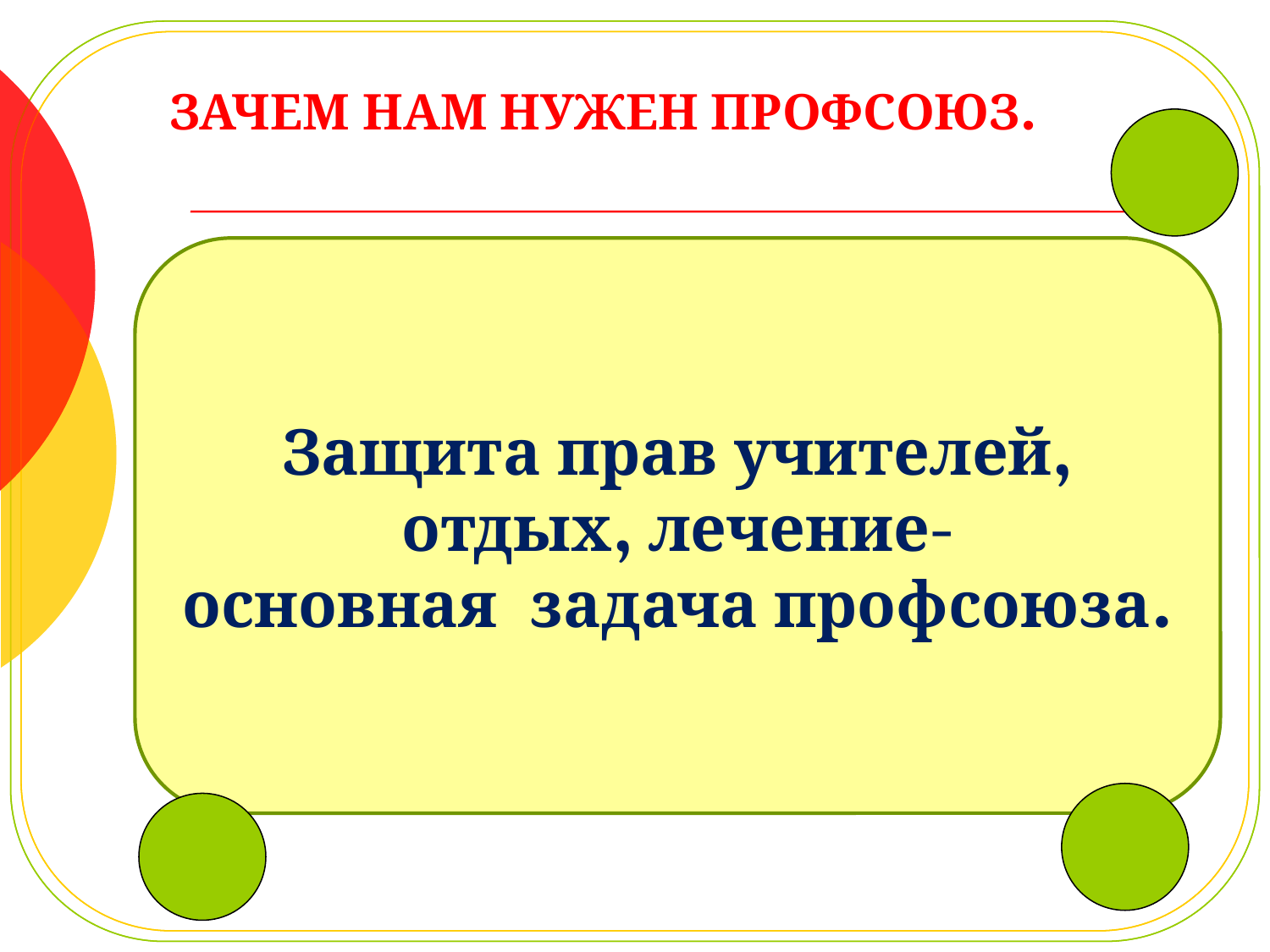

# ЗАЧЕМ НАМ НУЖЕН ПРОФСОЮЗ.

Защита прав учителей, отдых, лечение-
основная  задача профсоюза.